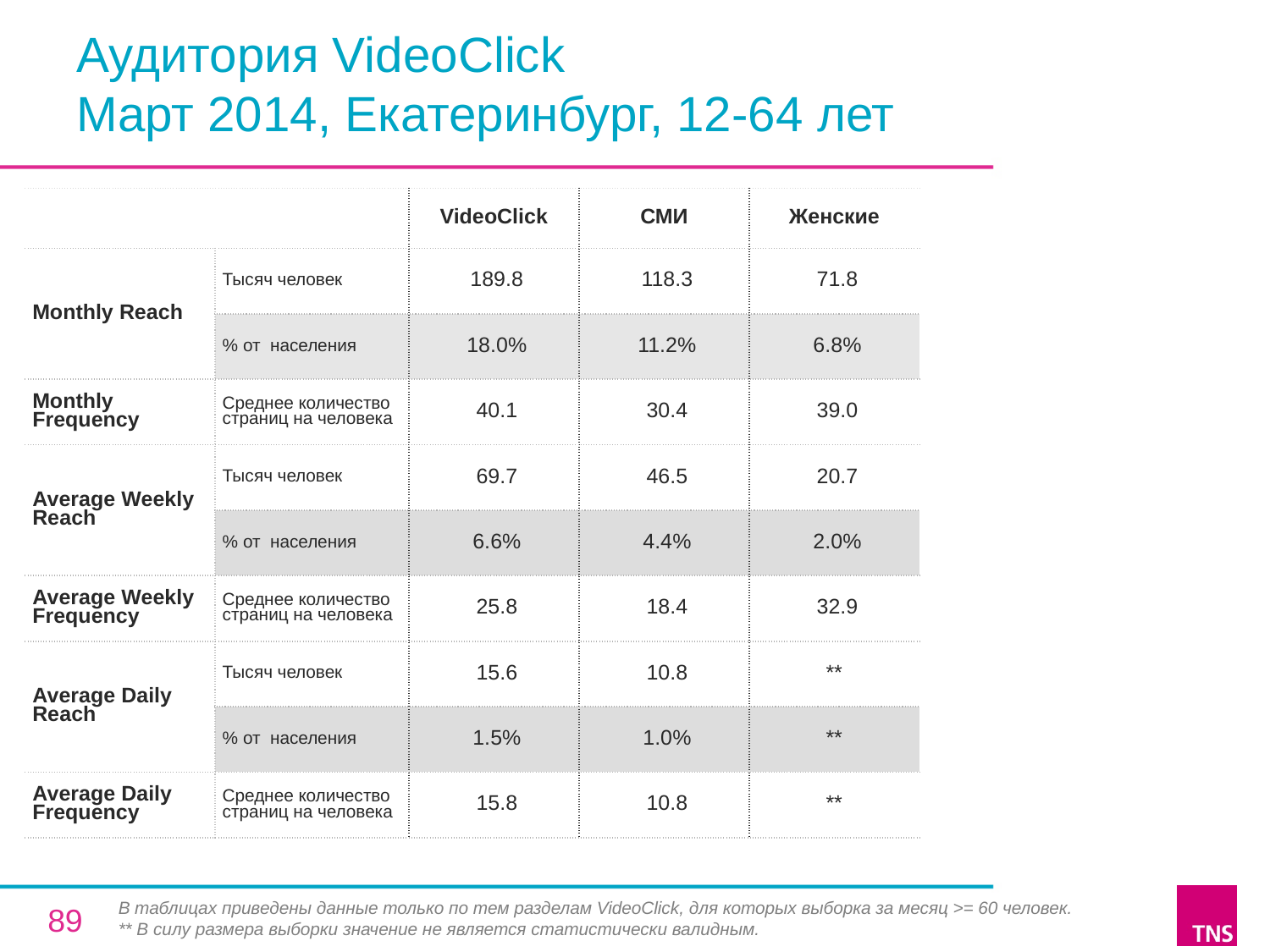

# Аудитория VideoClick Март 2014, Екатеринбург, 12-64 лет
|  |  | VideoClick | СМИ | Женские |
| --- | --- | --- | --- | --- |
| Monthly Reach | Тысяч человек | 189.8 | 118.3 | 71.8 |
|  | % от населения | 18.0% | 11.2% | 6.8% |
| Monthly Frequency | Среднее количество страниц на человека | 40.1 | 30.4 | 39.0 |
| Average Weekly Reach | Тысяч человек | 69.7 | 46.5 | 20.7 |
|  | % от населения | 6.6% | 4.4% | 2.0% |
| Average Weekly Frequency | Среднее количество страниц на человека | 25.8 | 18.4 | 32.9 |
| Average Daily Reach | Тысяч человек | 15.6 | 10.8 | \*\* |
|  | % от населения | 1.5% | 1.0% | \*\* |
| Average Daily Frequency | Среднее количество страниц на человека | 15.8 | 10.8 | \*\* |
В таблицах приведены данные только по тем разделам VideoClick, для которых выборка за месяц >= 60 человек.
** В силу размера выборки значение не является статистически валидным.
89